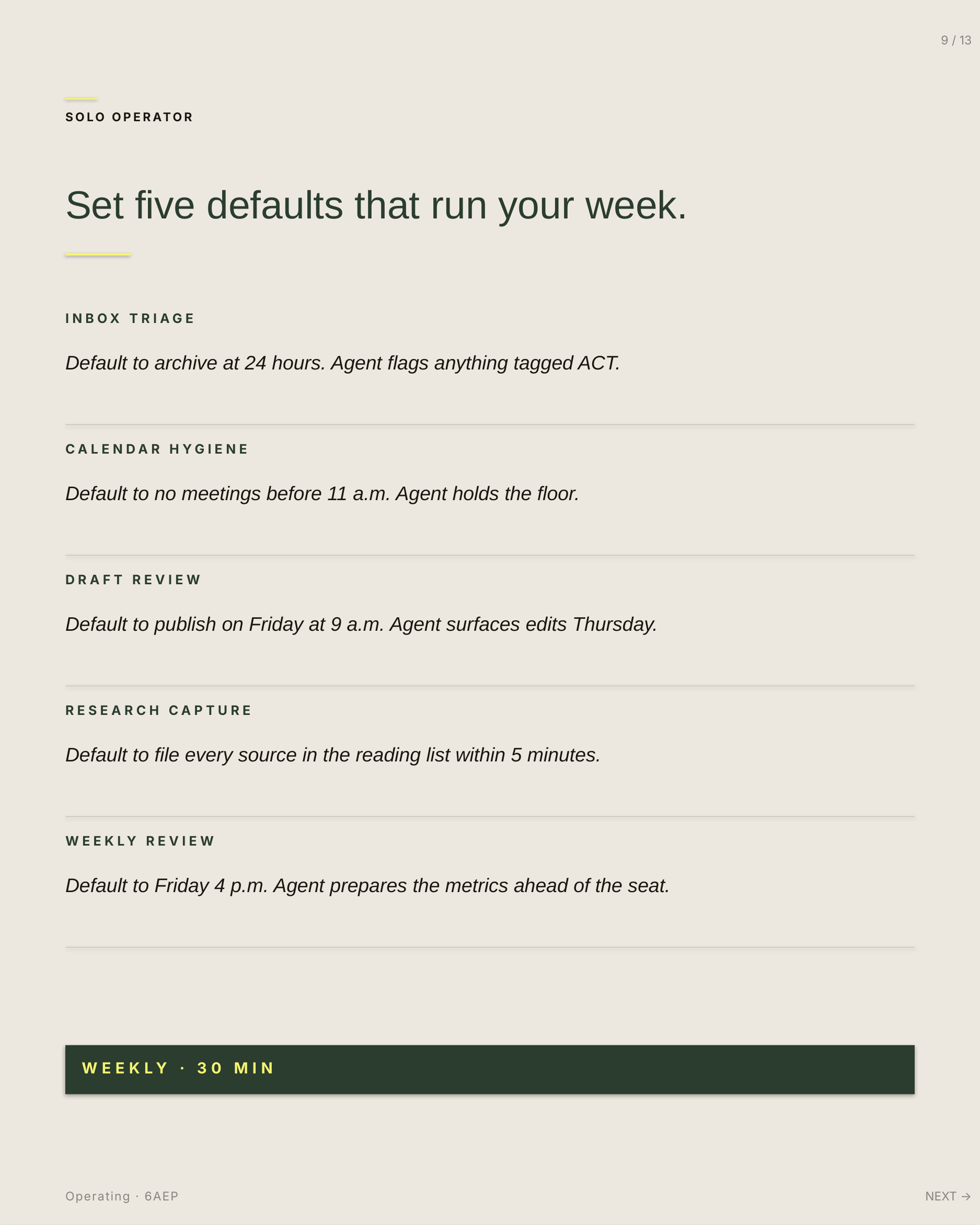

9 / 13

SOLO OPERATOR
Set five defaults that run your week.

INBOX TRIAGE
Default to archive at 24 hours. Agent flags anything tagged ACT.
CALENDAR HYGIENE
Default to no meetings before 11 a.m. Agent holds the floor.
DRAFT REVIEW
Default to publish on Friday at 9 a.m. Agent surfaces edits Thursday.
RESEARCH CAPTURE
Default to file every source in the reading list within 5 minutes.
WEEKLY REVIEW
Default to Friday 4 p.m. Agent prepares the metrics ahead of the seat.

WEEKLY · 30 MIN
Operating · 6AEP
NEXT →